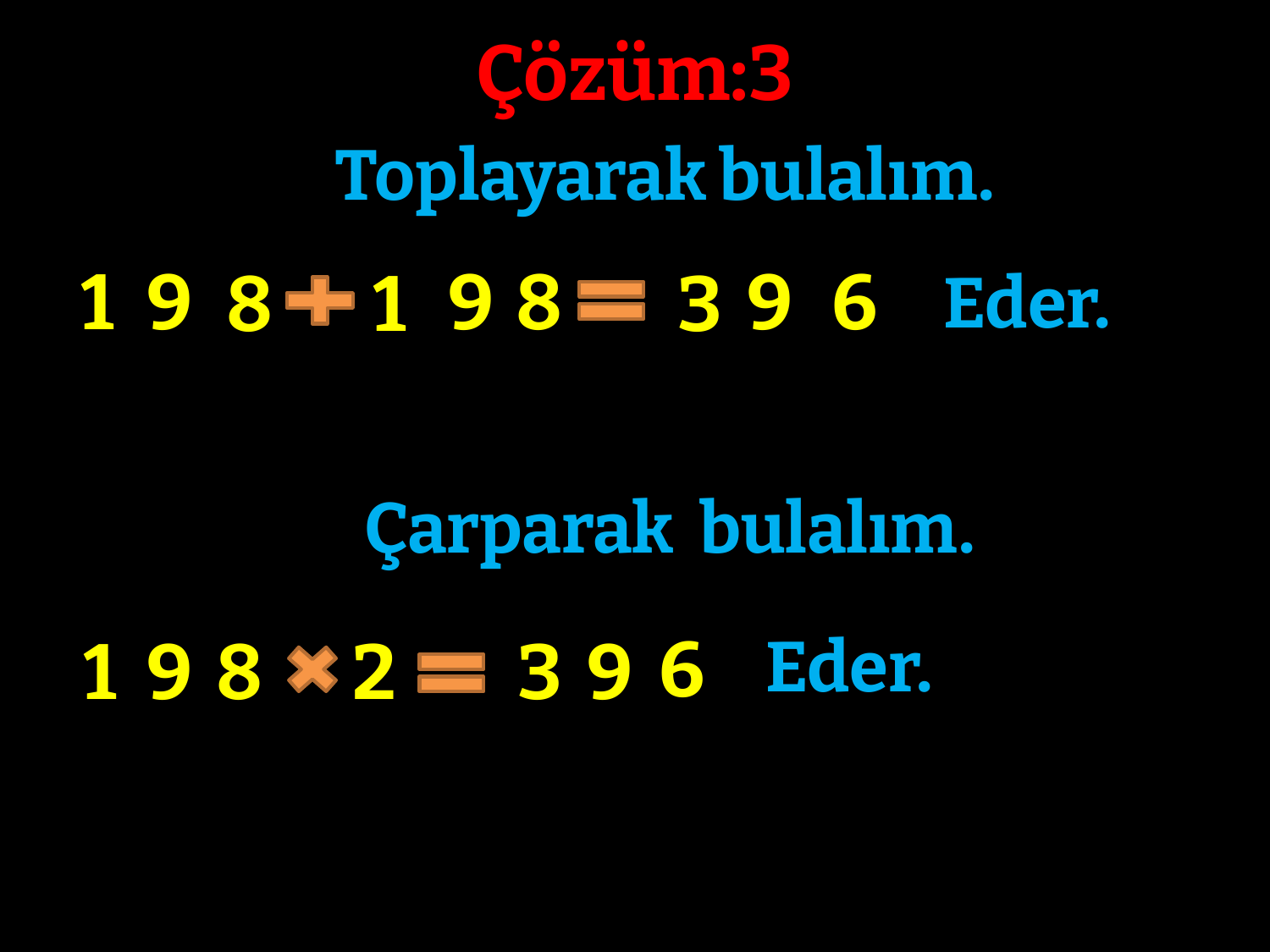

Çözüm:3
Toplayarak bulalım.
6
9
8
9
9
1
8
1
3
Eder.

#
Çarparak  bulalım.
6
3
Eder.
2
8
9
1
9